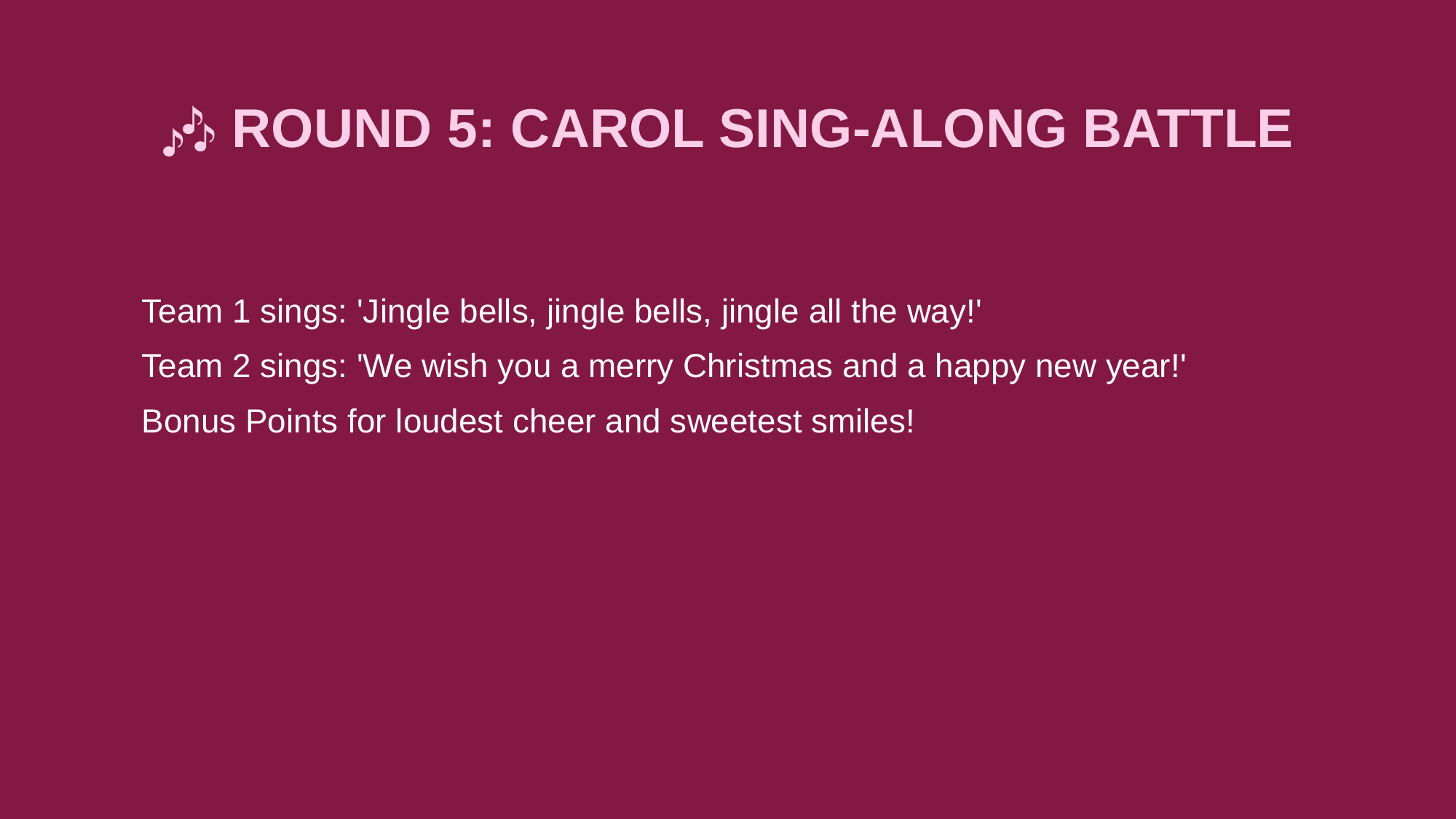

🎶 ROUND 5: CAROL SING-ALONG BATTLE
Team 1 sings: 'Jingle bells, jingle bells, jingle all the way!'
Team 2 sings: 'We wish you a merry Christmas and a happy new year!'
Bonus Points for loudest cheer and sweetest smiles!